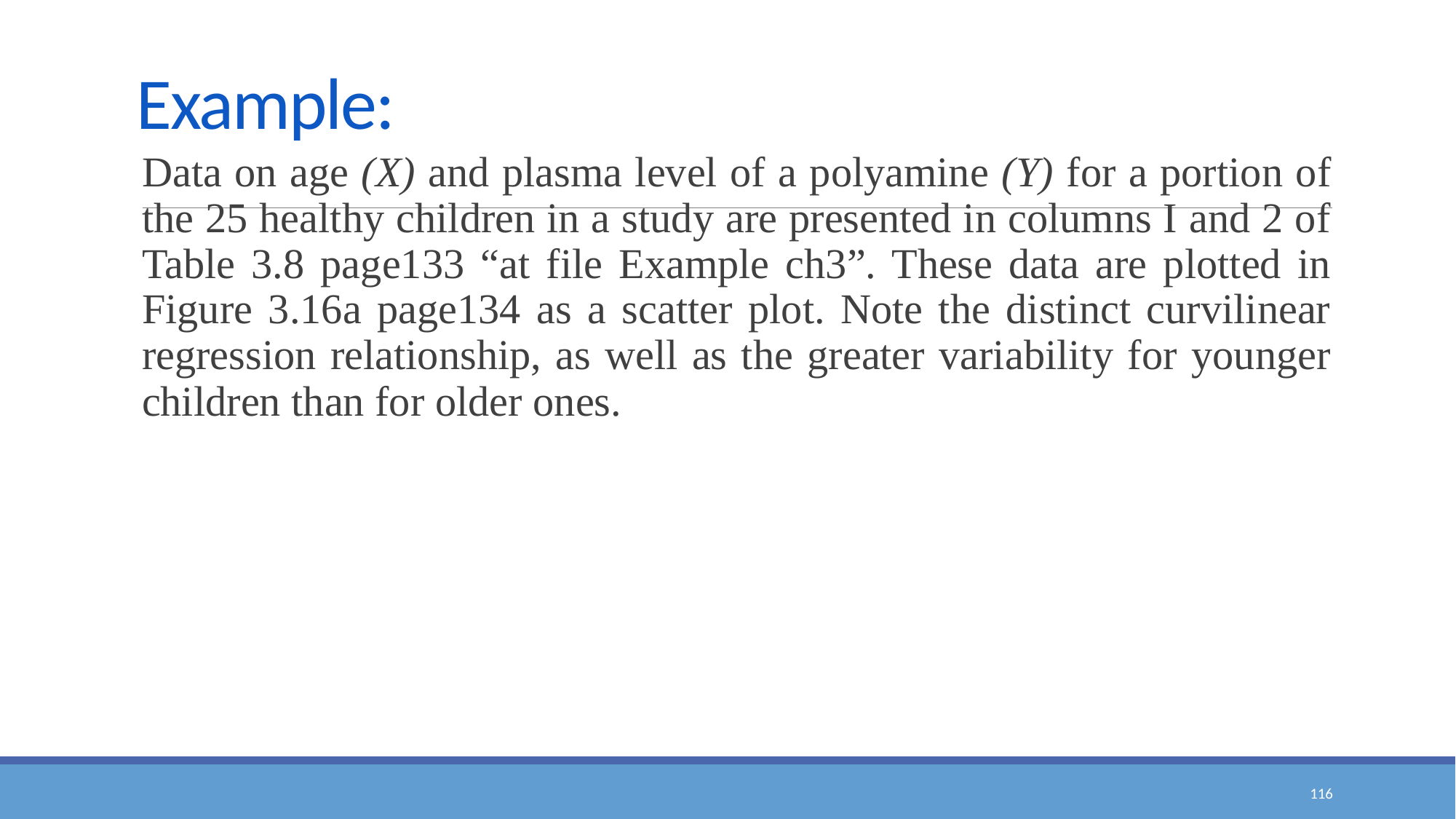

# Example:
Data on age (X) and plasma level of a polyamine (Y) for a portion of the 25 healthy children in a study are presented in columns I and 2 of Table 3.8 page133 “at file Example ch3”. These data are plotted in Figure 3.16a page134 as a scatter plot. Note the distinct curvilinear regression relationship, as well as the greater variability for younger children than for older ones.
116